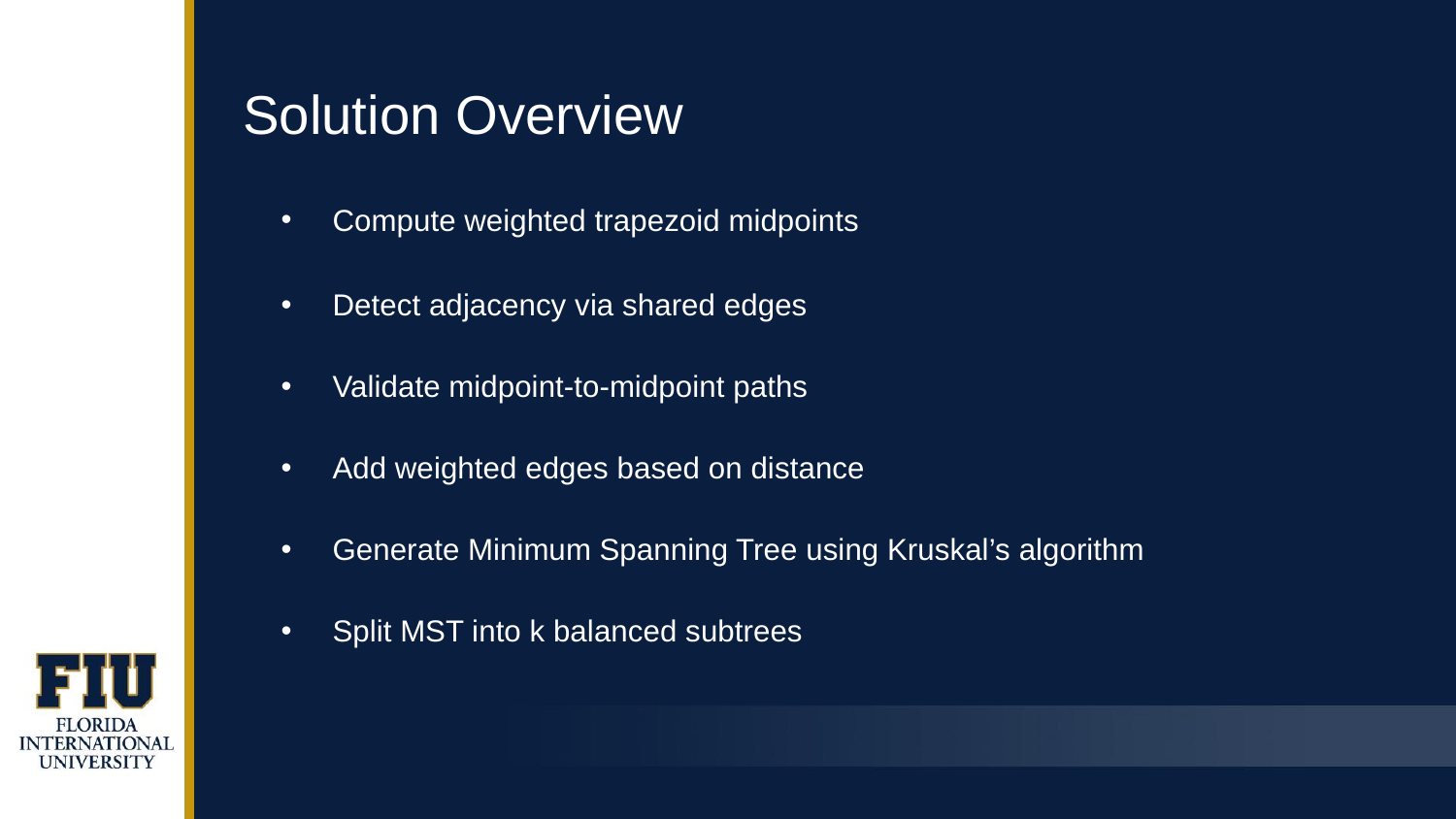

# Solution Overview
Compute weighted trapezoid midpoints
Detect adjacency via shared edges
Validate midpoint-to-midpoint paths
Add weighted edges based on distance
Generate Minimum Spanning Tree using Kruskal’s algorithm
Split MST into k balanced subtrees